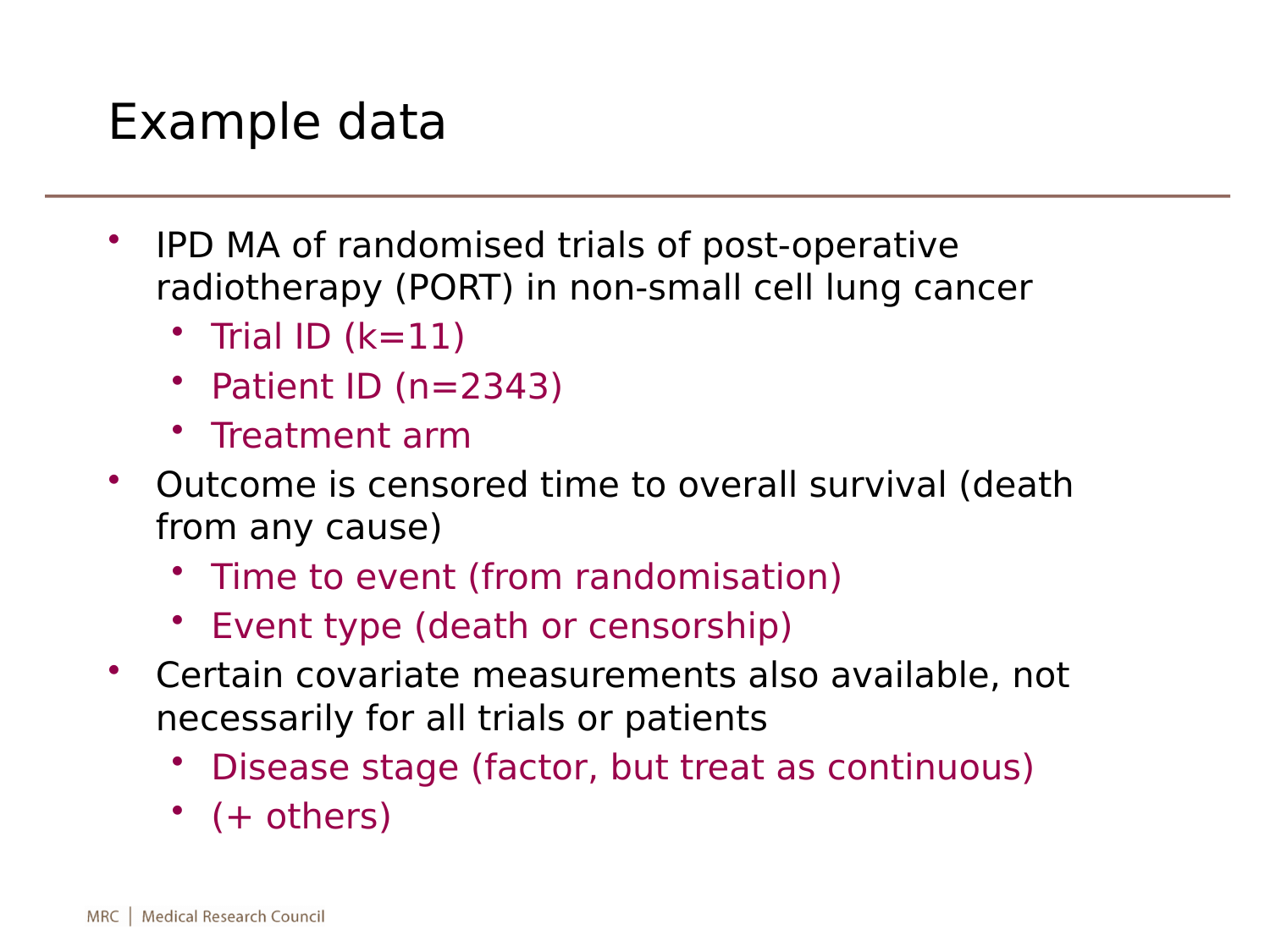

# Example data
IPD MA of randomised trials of post-operative radiotherapy (PORT) in non-small cell lung cancer
Trial ID (k=11)
Patient ID (n=2343)
Treatment arm
Outcome is censored time to overall survival (death from any cause)
Time to event (from randomisation)
Event type (death or censorship)
Certain covariate measurements also available, not necessarily for all trials or patients
Disease stage (factor, but treat as continuous)
(+ others)